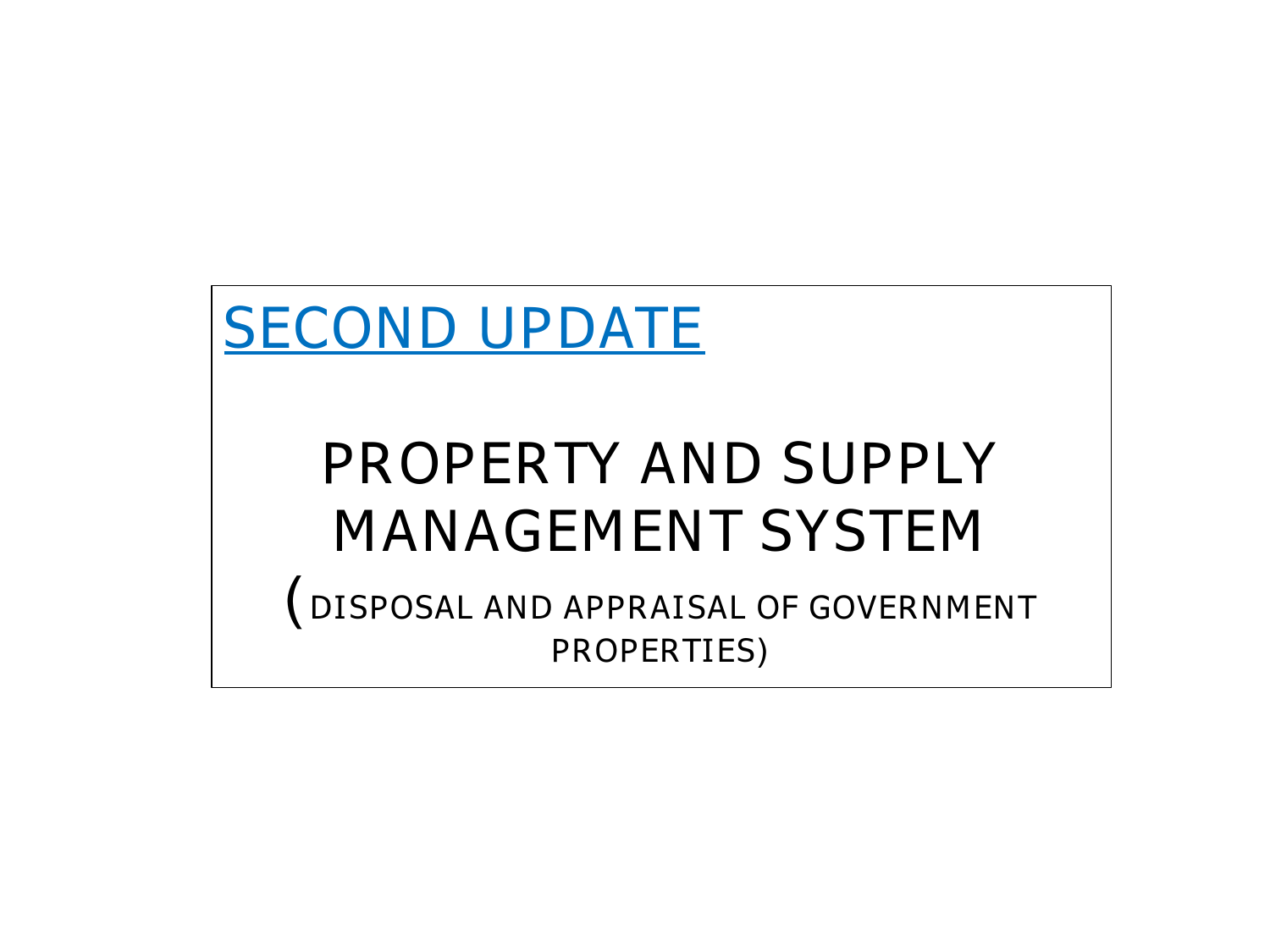

SECOND UPDATE

PROPERTY AND SUPPLY MANAGEMENT SYSTEM
(DISPOSAL AND APPRAISAL OF GOVERNMENT PROPERTIES)